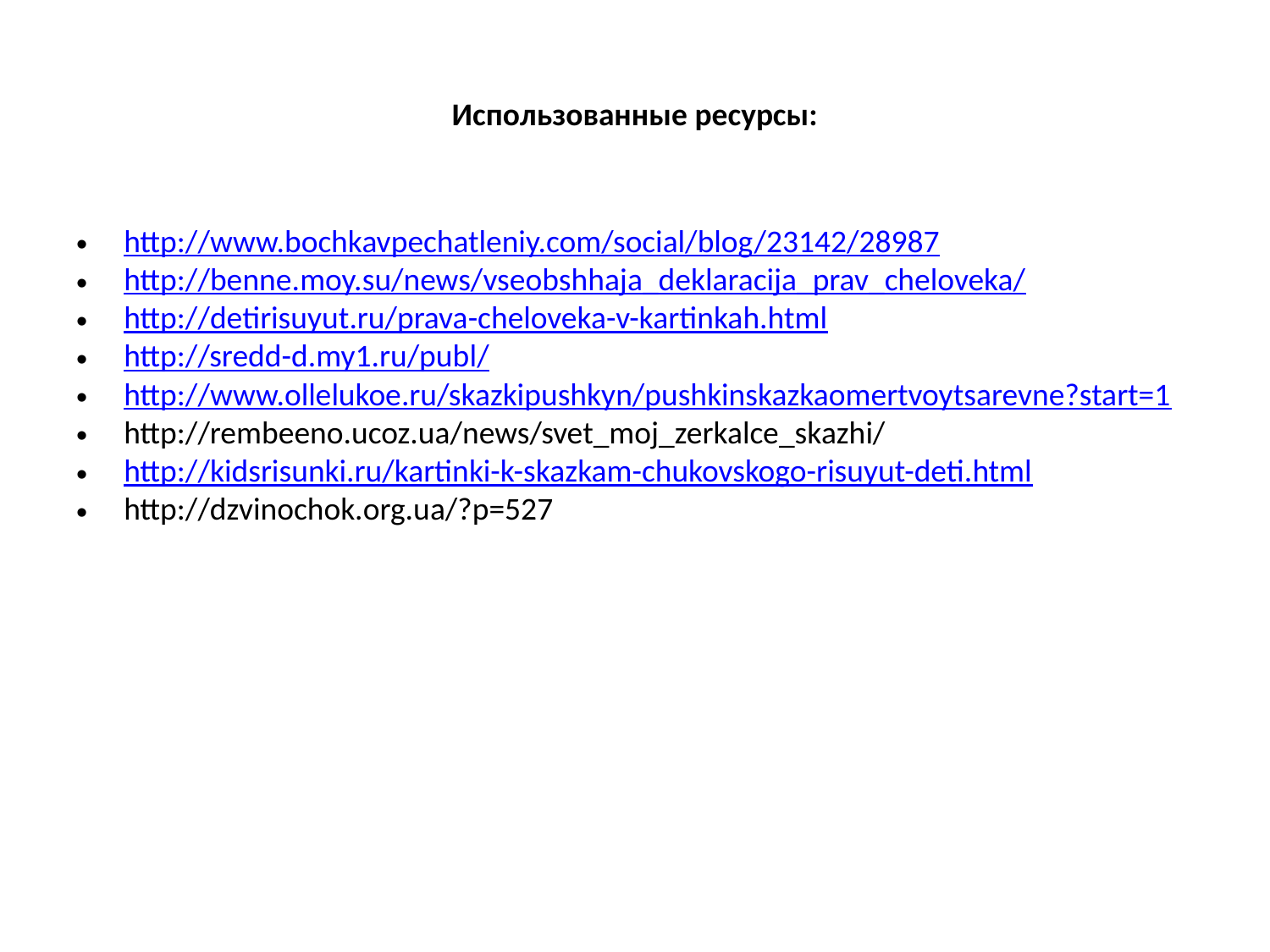

# Использованные ресурсы:
http://www.bochkavpechatleniy.com/social/blog/23142/28987
http://benne.moy.su/news/vseobshhaja_deklaracija_prav_cheloveka/
http://detirisuyut.ru/prava-cheloveka-v-kartinkah.html
http://sredd-d.my1.ru/publ/
http://www.ollelukoe.ru/skazkipushkyn/pushkinskazkaomertvoytsarevne?start=1
http://rembeeno.ucoz.ua/news/svet_moj_zerkalce_skazhi/
http://kidsrisunki.ru/kartinki-k-skazkam-chukovskogo-risuyut-deti.html
http://dzvinochok.org.ua/?p=527